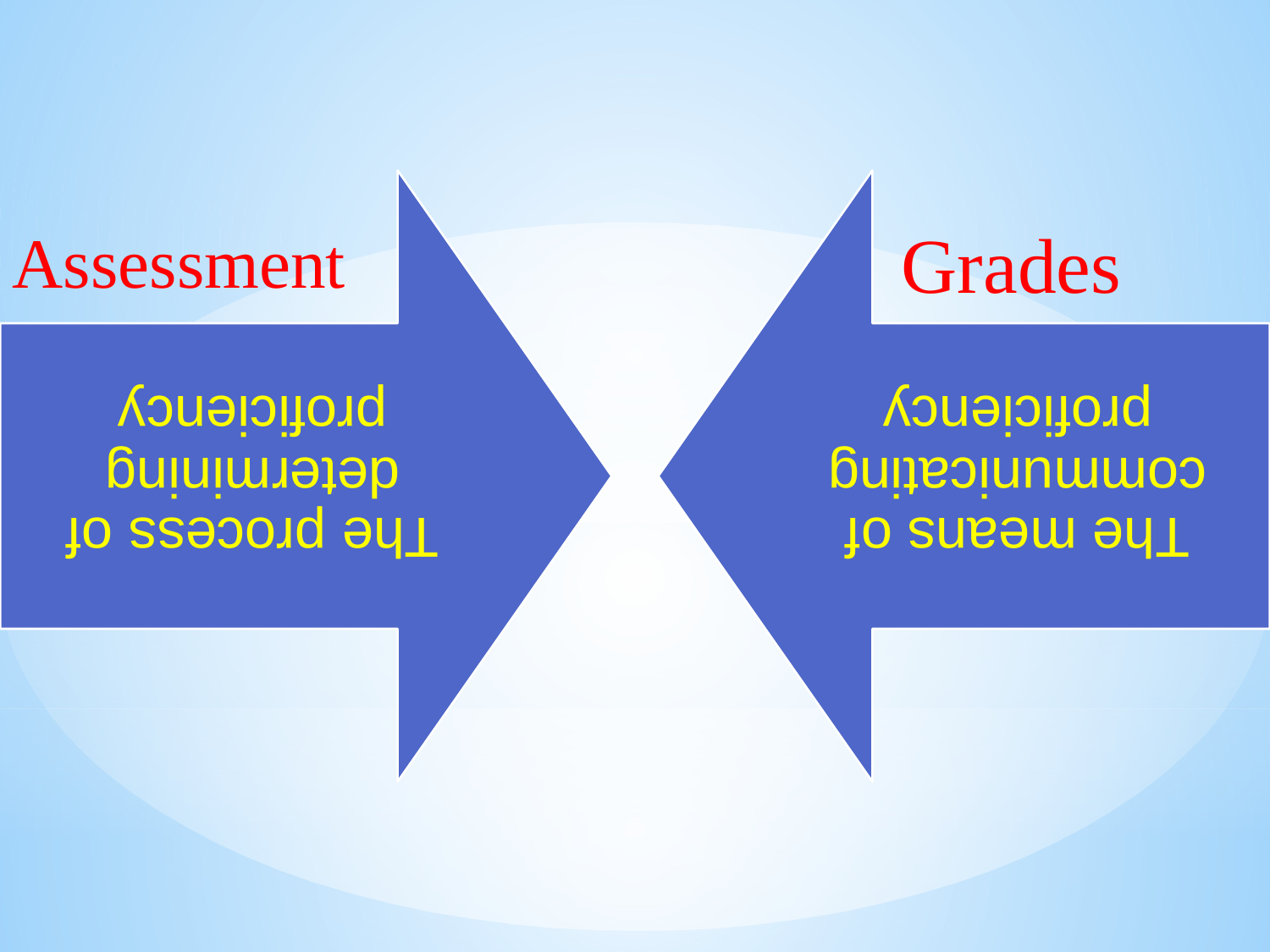

The process of determining proficiency
The means of communicating proficiency
Grades
Assessment